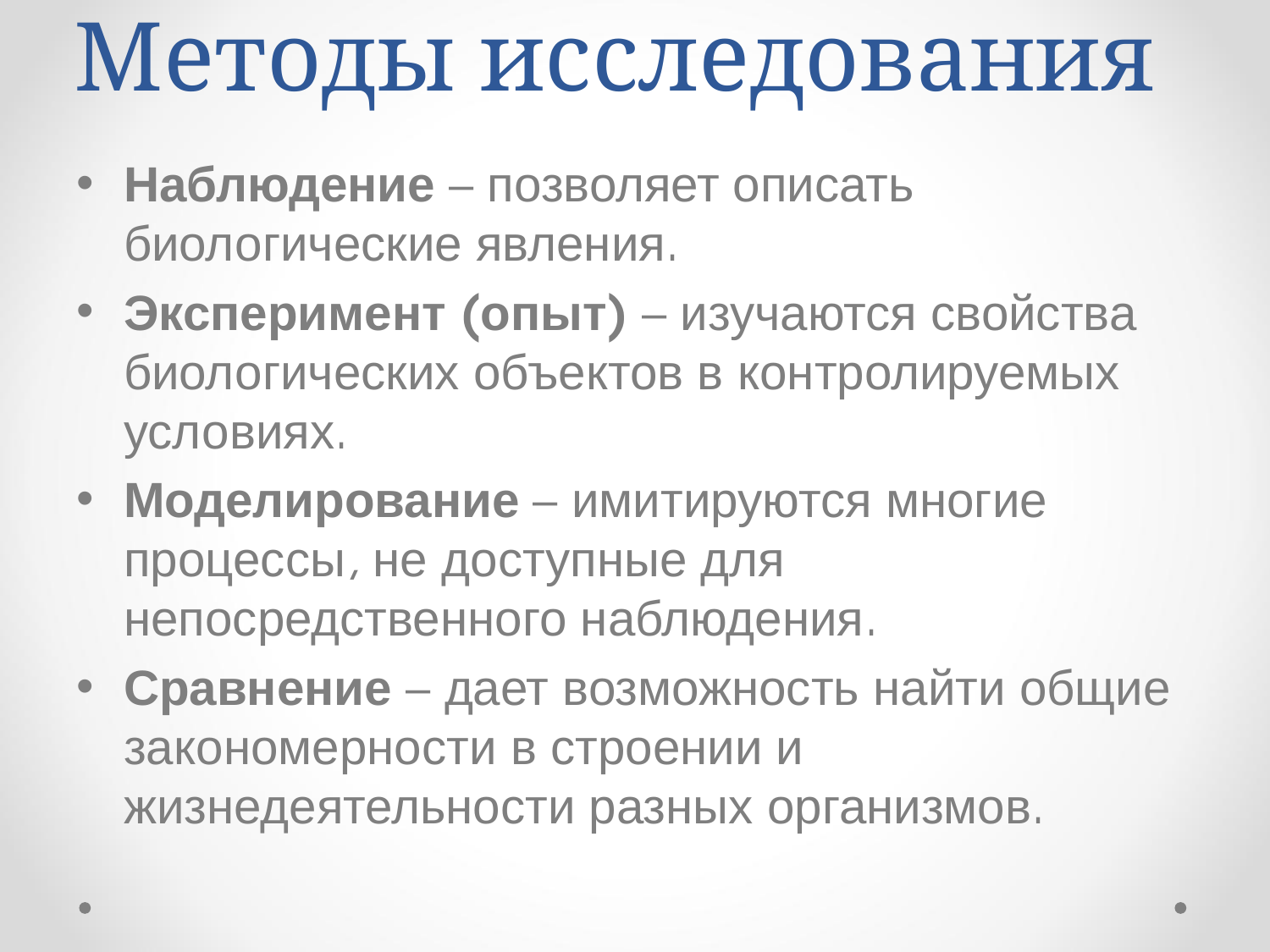

# Методы исследования
Наблюдение – позволяет описать биологические явления.
Эксперимент (опыт) – изучаются свойства биологических объектов в контролируемых условиях.
Моделирование – имитируются многие процессы, не доступные для непосредственного наблюдения.
Сравнение – дает возможность найти общие закономерности в строении и жизнедеятельности разных организмов.